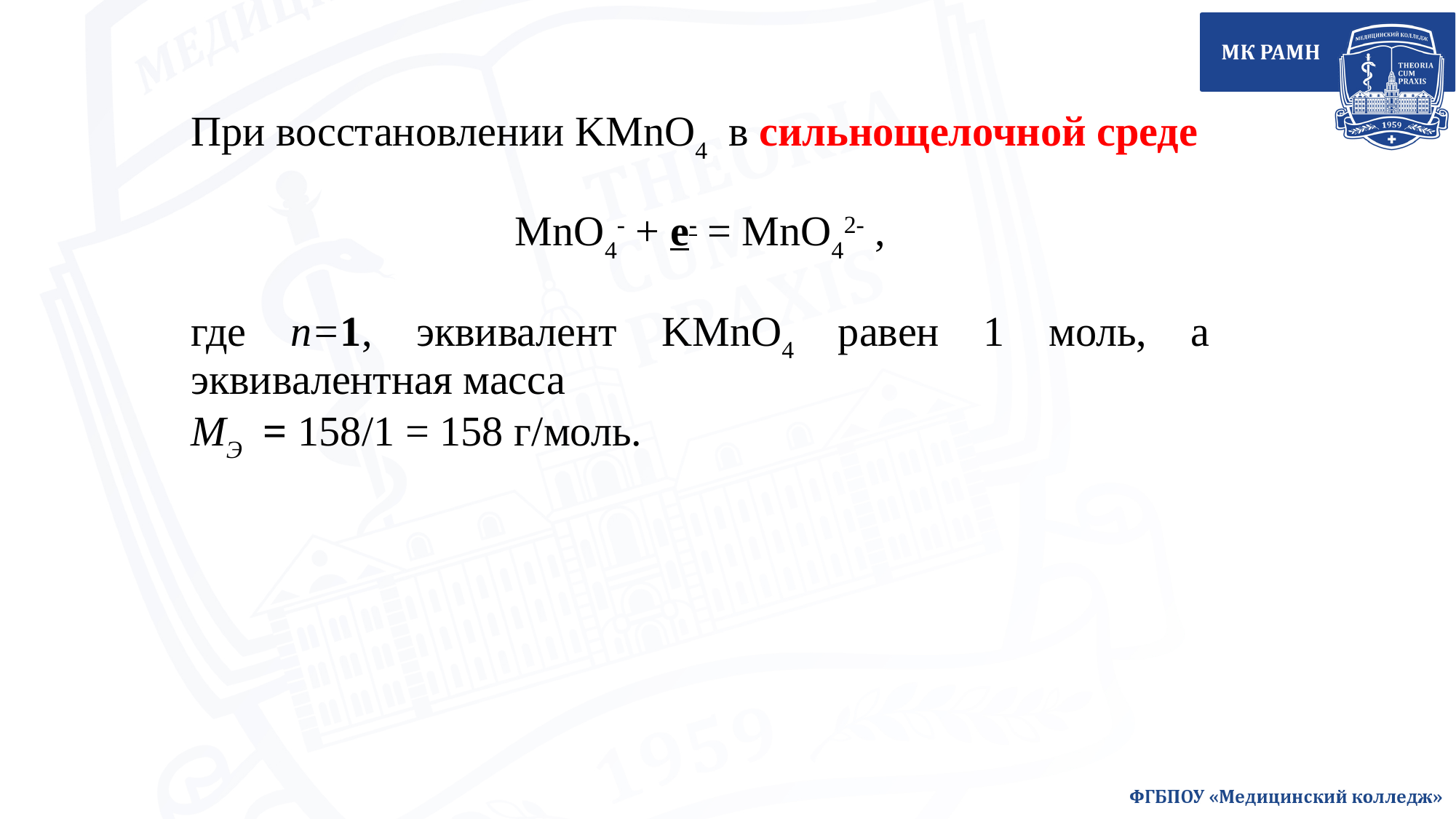

При восстановлении KMnO4  в сильнощелочной среде

MnO4- + e- = MnO42- ,

где n=1, эквивалент KMnO4 равен 1 моль, а эквивалентная масса
МЭ  = 158/1 = 158 г/моль.